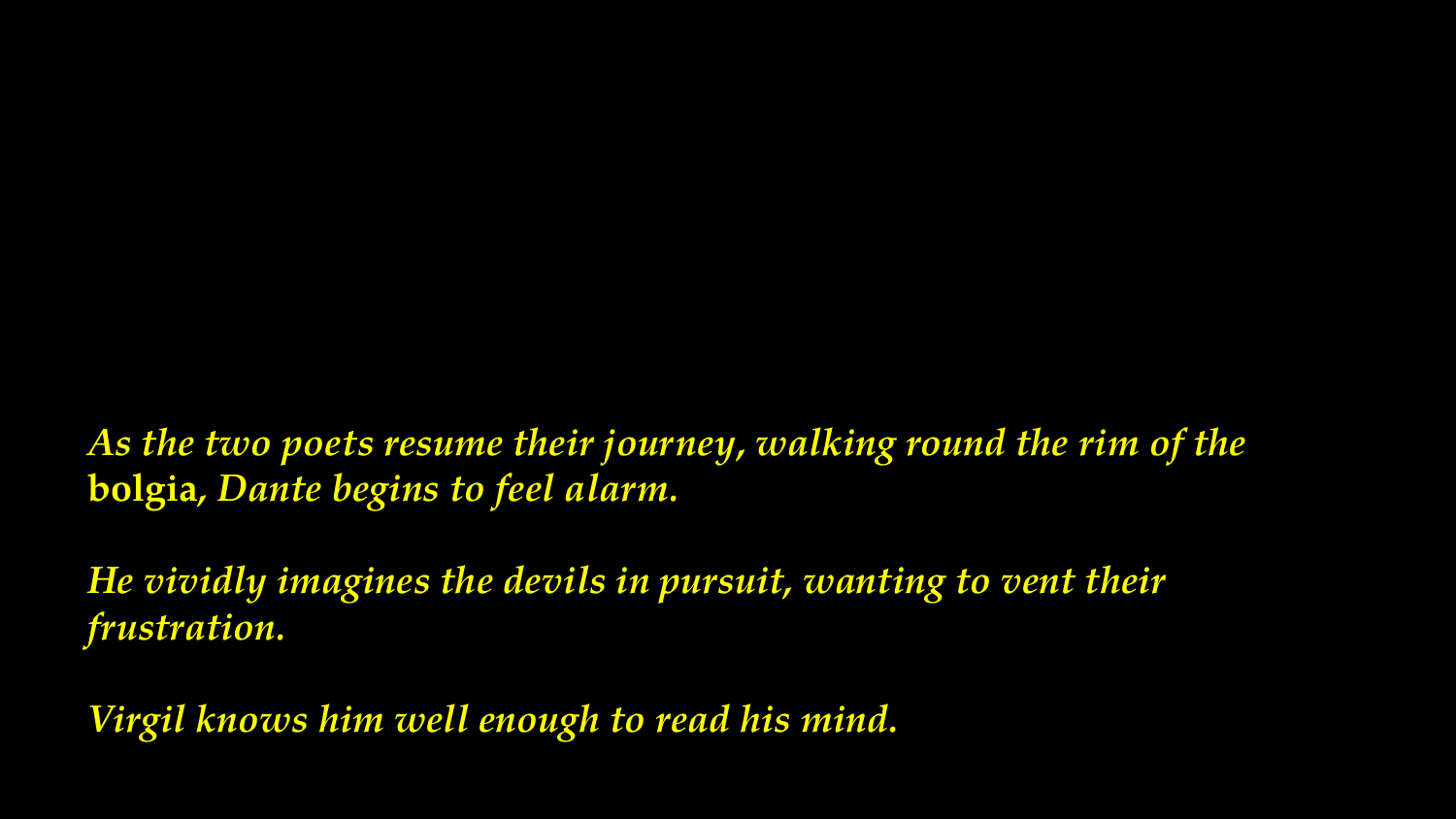

# As the two poets resume their journey, walking round the rim of the bolgia, Dante begins to feel alarm. He vividly imagines the devils in pursuit, wanting to vent their frustration. Virgil knows him well enough to read his mind.